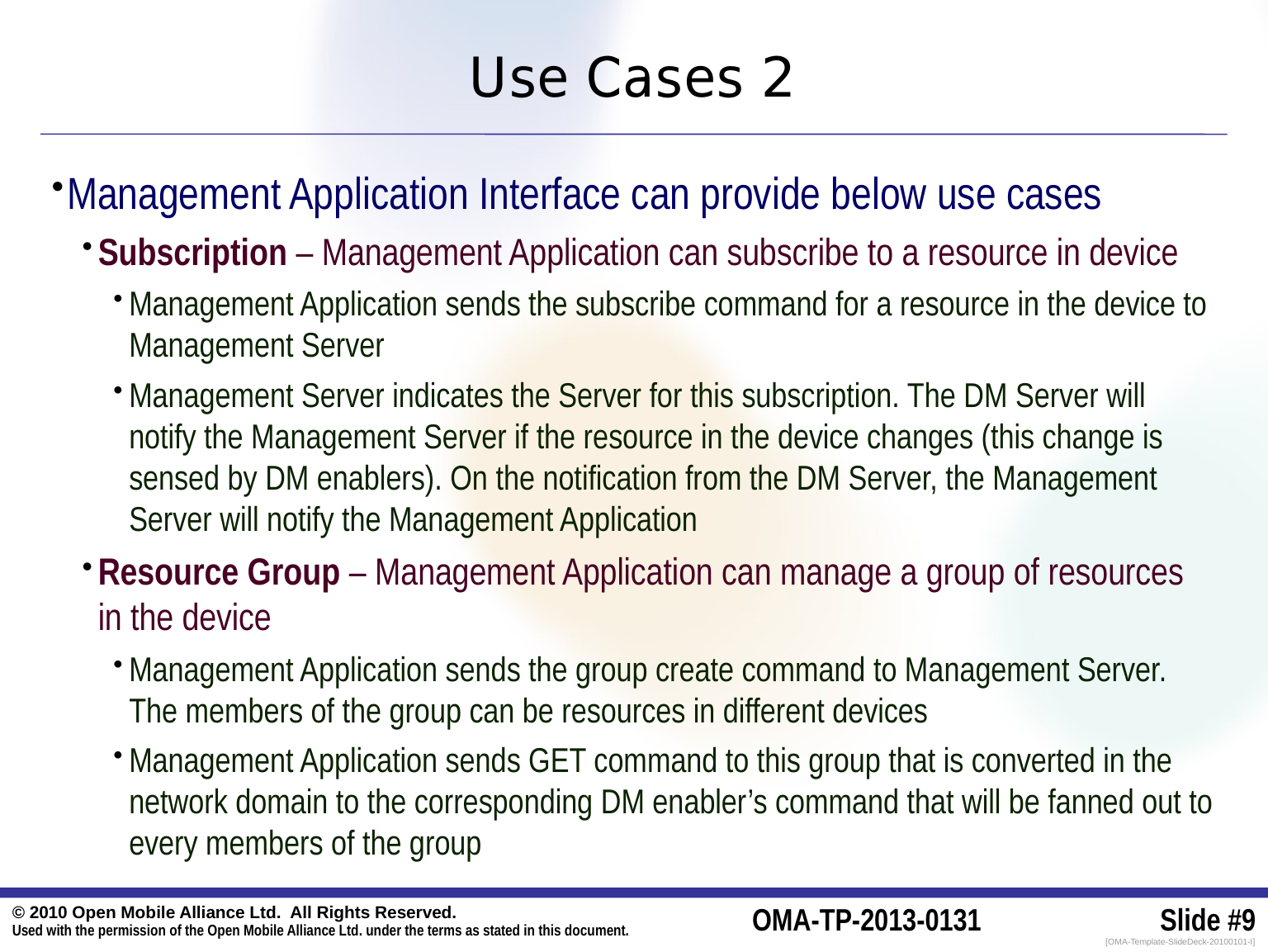

# Use Cases 2
Management Application Interface can provide below use cases
Subscription – Management Application can subscribe to a resource in device
Management Application sends the subscribe command for a resource in the device to Management Server
Management Server indicates the Server for this subscription. The DM Server will notify the Management Server if the resource in the device changes (this change is sensed by DM enablers). On the notification from the DM Server, the Management Server will notify the Management Application
Resource Group – Management Application can manage a group of resources in the device
Management Application sends the group create command to Management Server. The members of the group can be resources in different devices
Management Application sends GET command to this group that is converted in the network domain to the corresponding DM enabler’s command that will be fanned out to every members of the group